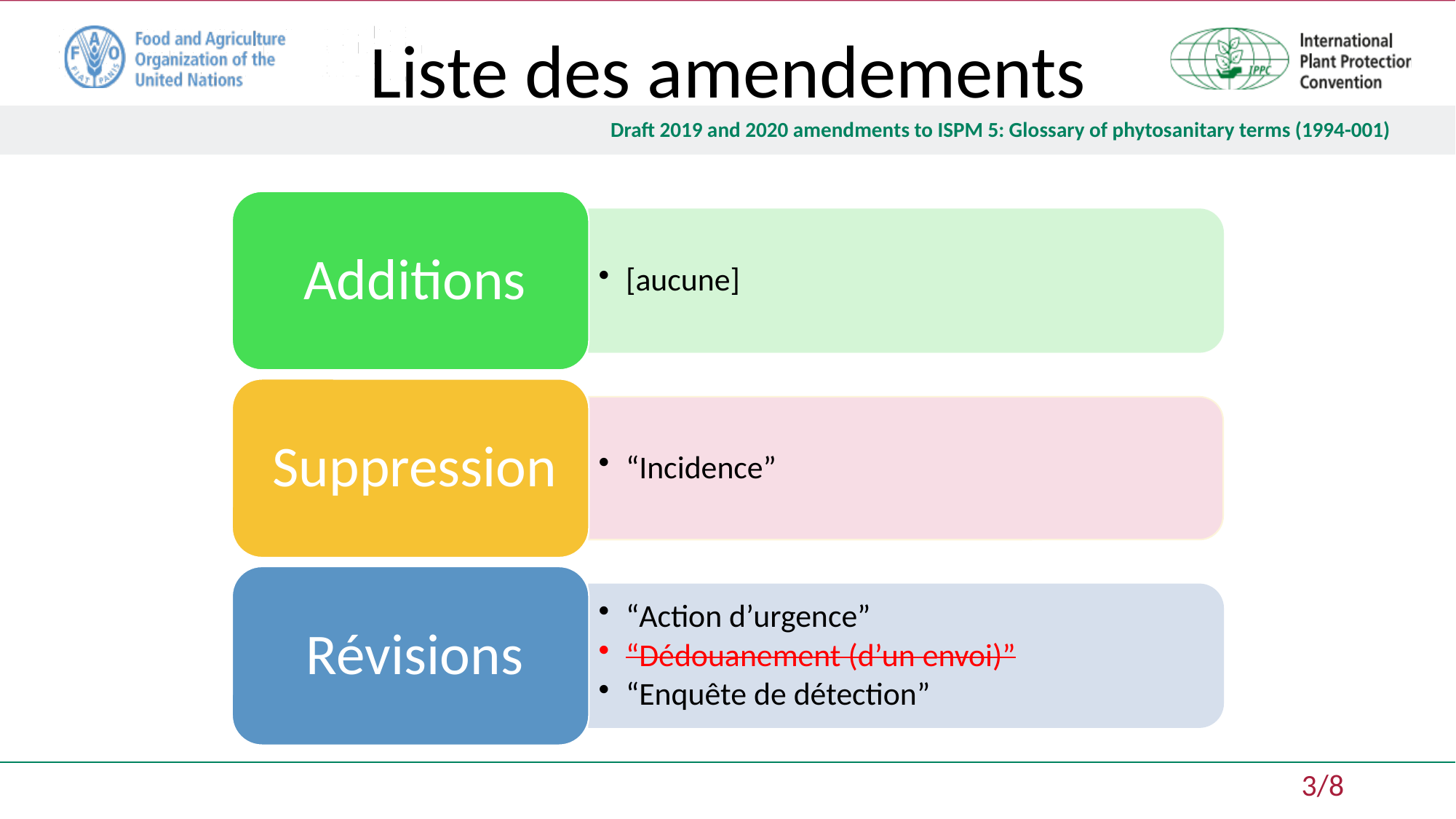

Liste des amendements
[aucune]
Additions
“Incidence”
Suppression
“Action d’urgence”
“Dédouanement (d’un envoi)”
“Enquête de détection”
Révisions